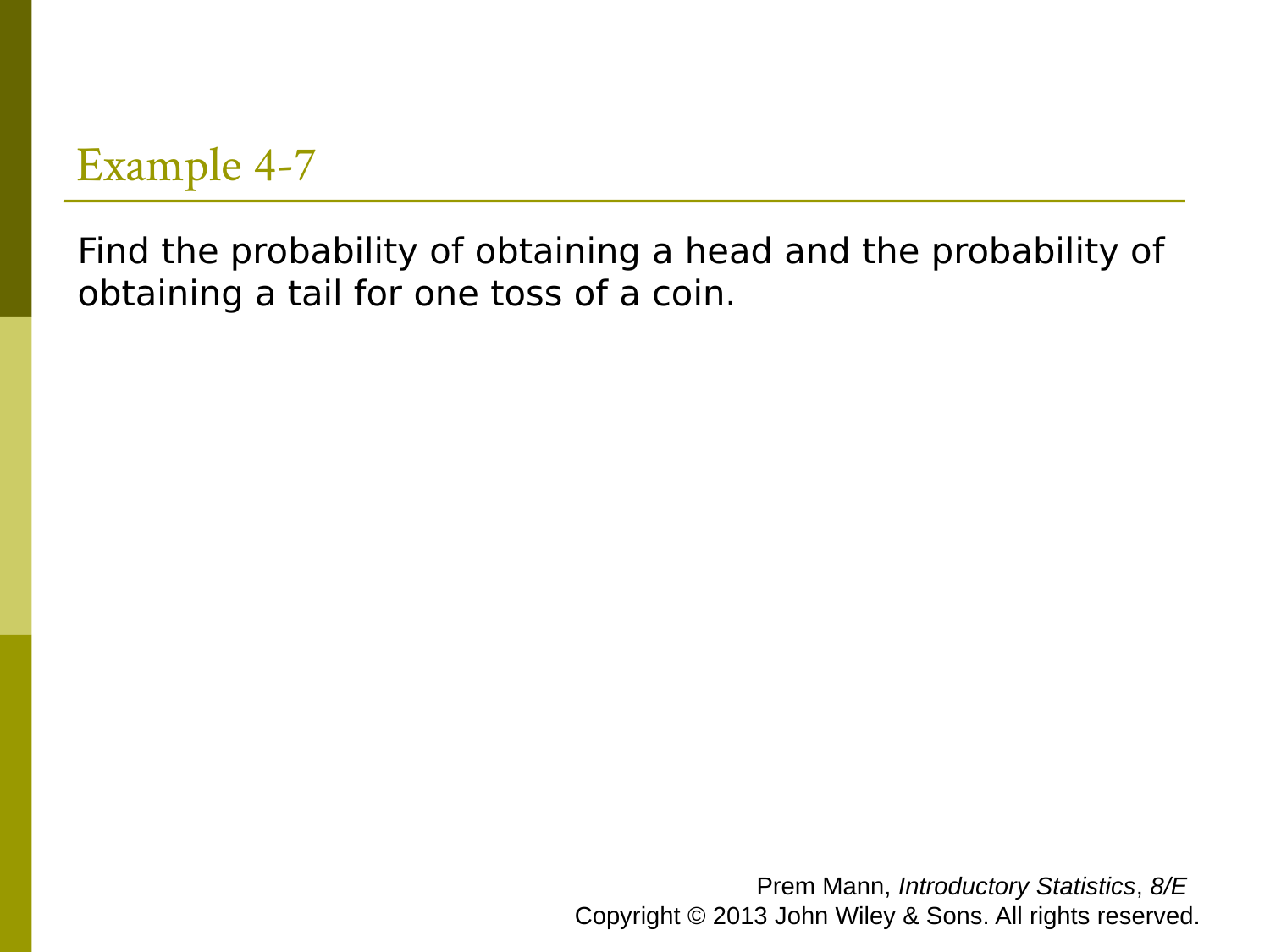

# Example 4-7
Find the probability of obtaining a head and the probability of obtaining a tail for one toss of a coin.
                          Prem Mann, Introductory Statistics, 8/E Copyright © 2013 John Wiley & Sons. All rights reserved.